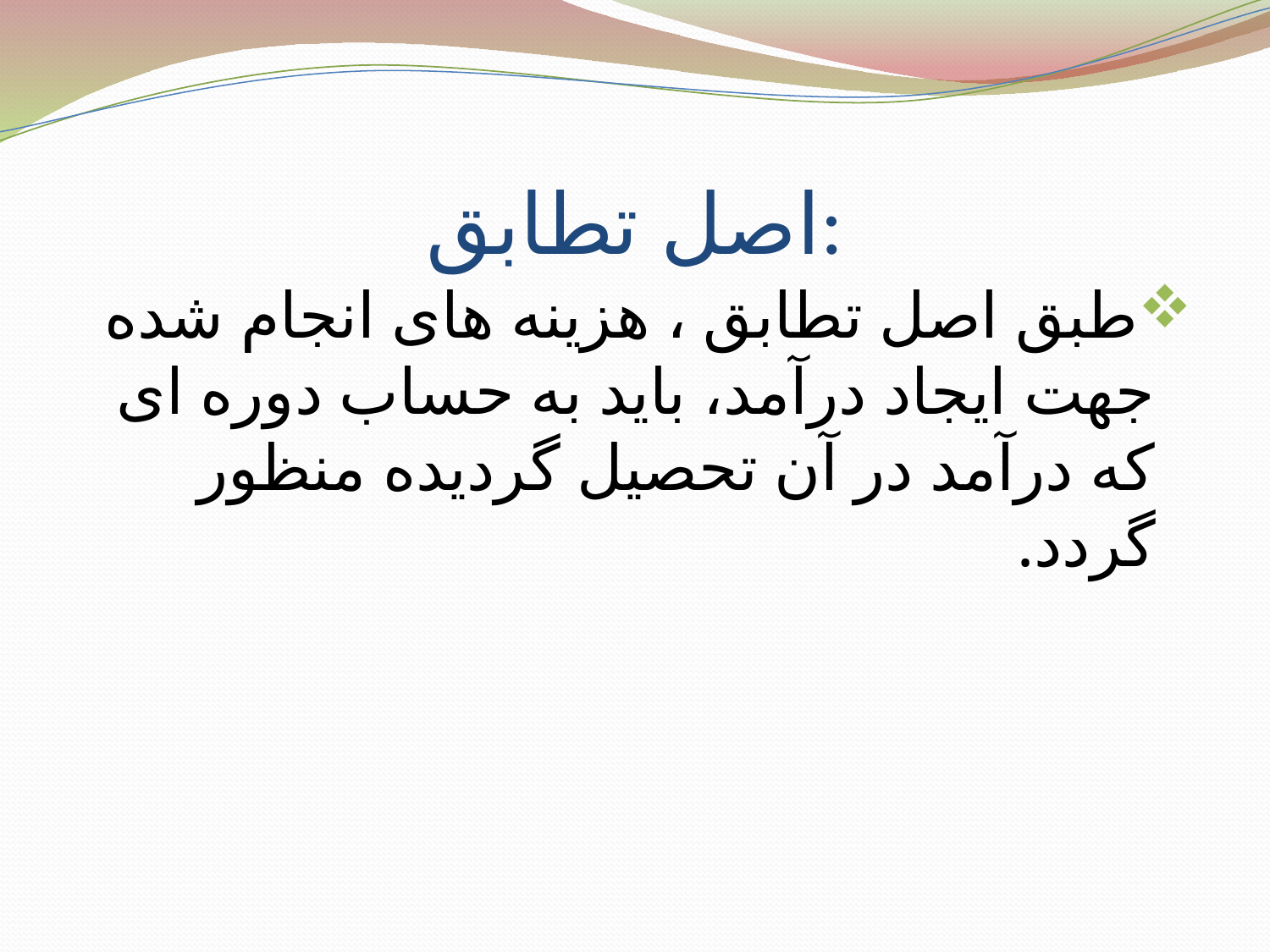

# اصل تطابق:
طبق اصل تطابق ، هزینه های انجام شده جهت ایجاد درآمد، باید به حساب دوره ای که درآمد در آن تحصیل گردیده منظور گردد.